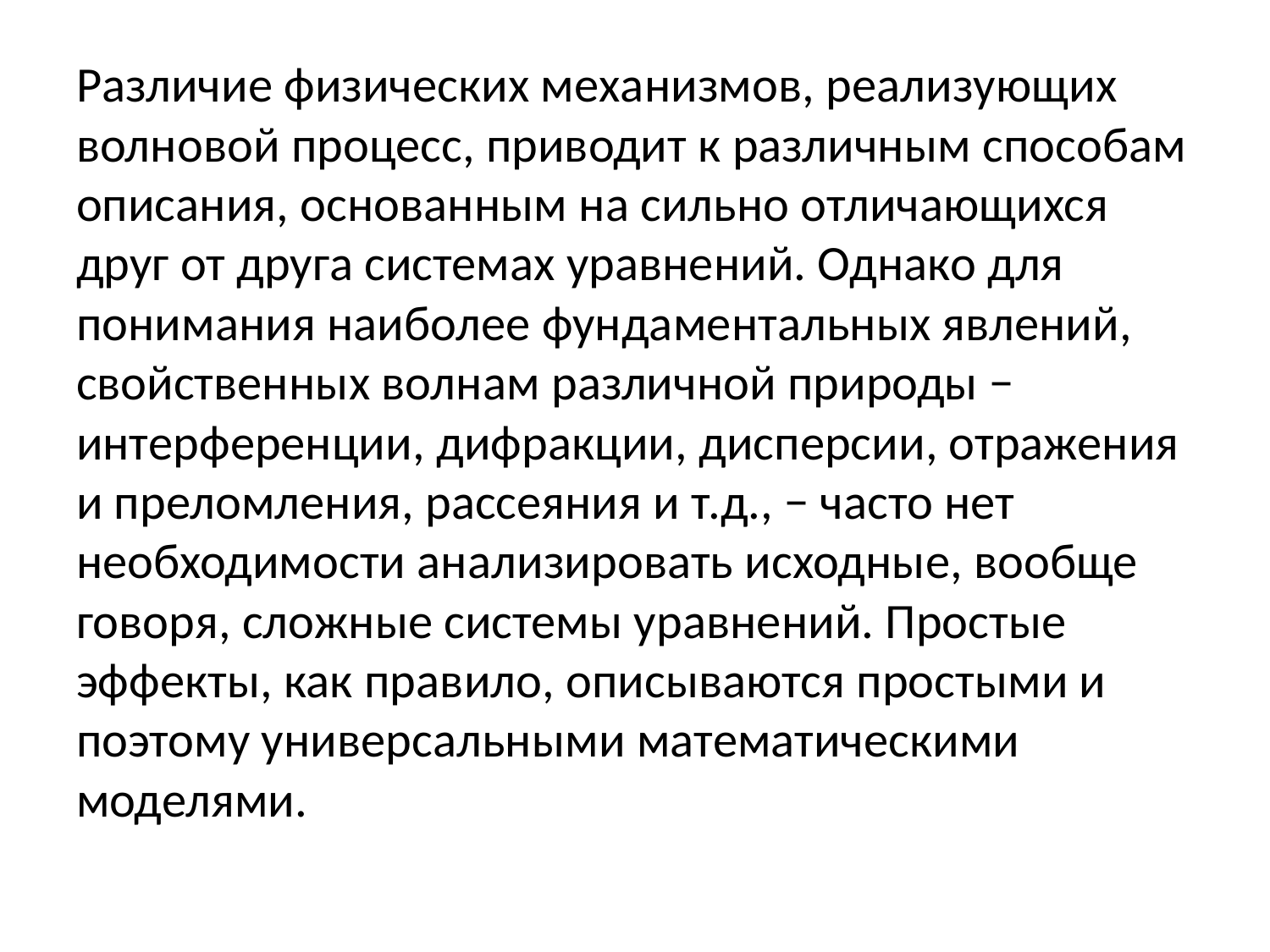

Различие физических механизмов, реализующих волновой процесс, приводит к различным способам описания, основанным на сильно отличающихся друг от друга системах уравнений. Однако для понимания наиболее фундаментальных явлений, свойственных волнам различной природы − интерференции, дифракции, дисперсии, отражения и преломления, рассеяния и т.д., − часто нет необходимости анализировать исходные, вообще говоря, сложные системы уравнений. Простые эффекты, как правило, описываются простыми и поэтому универсальными математическими моделями.